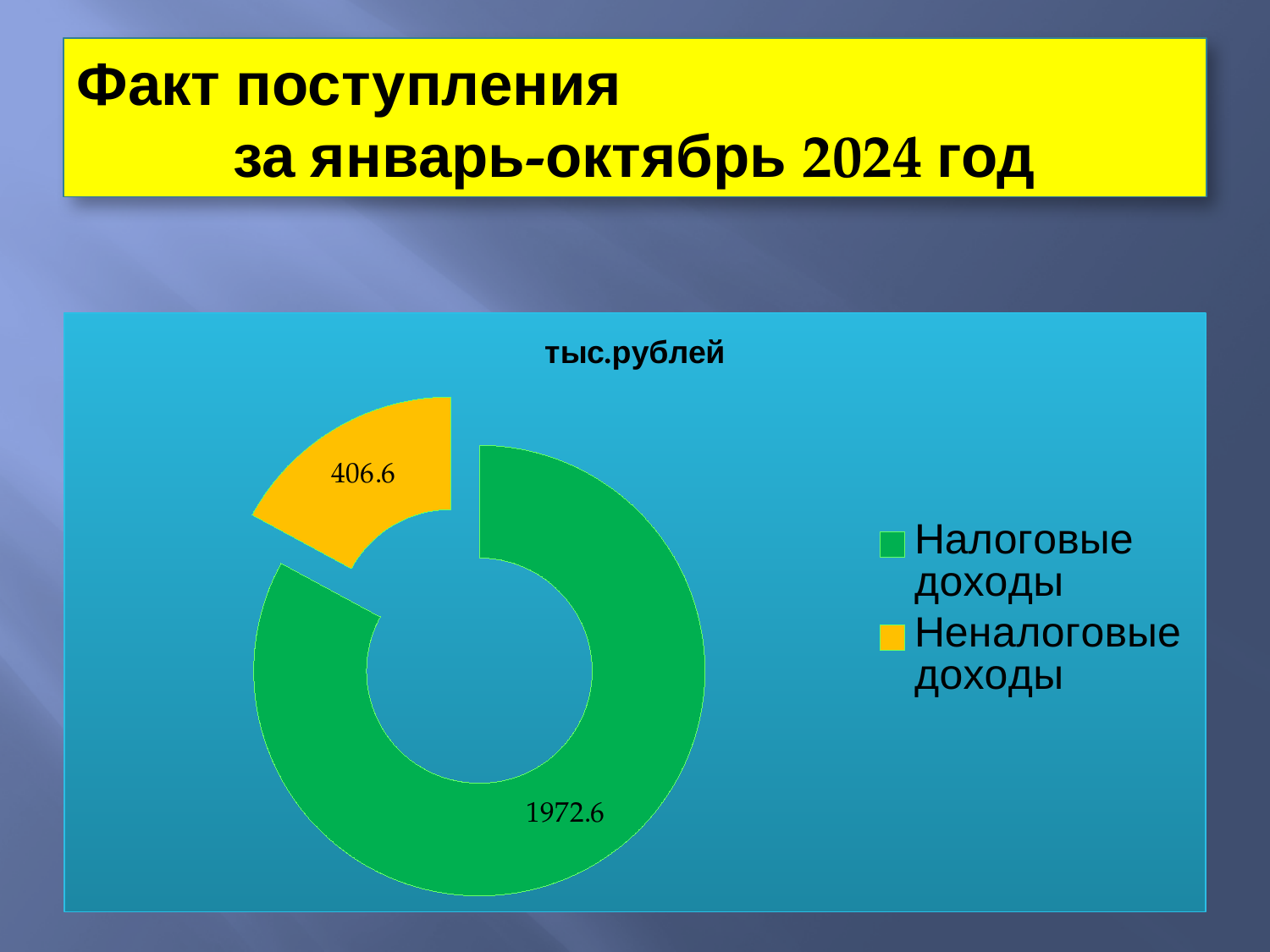

# Факт поступления                                       за январь-октябрь 2024 год

### Chart: тыс.рублей

| Category | тыс.рублей |
|---|---|
| Налоговые доходы | 1972.6 |
| Неналоговые доходы | 406.6 |